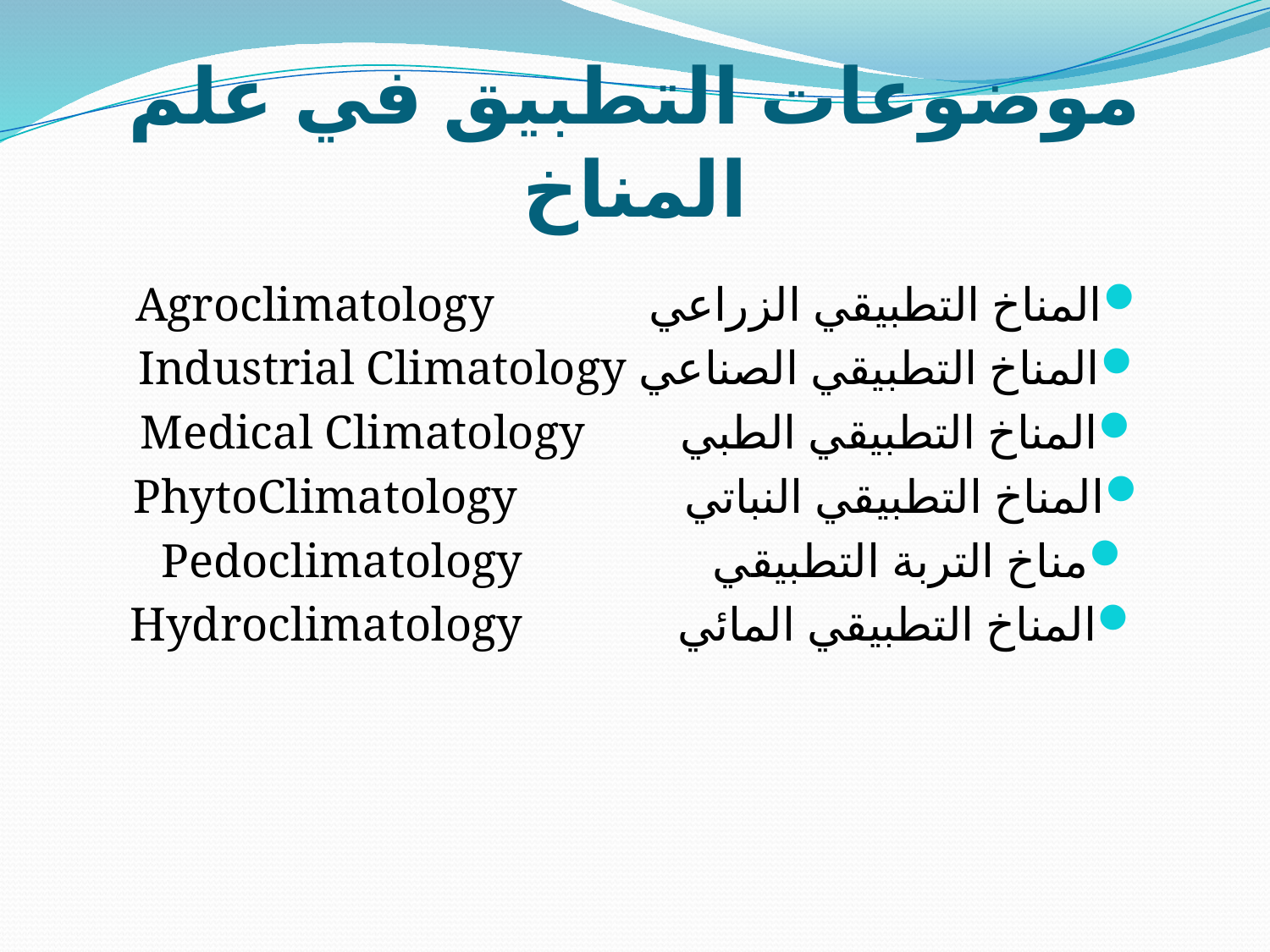

# موضوعات التطبيق في علم المناخ
المناخ التطبيقي الزراعي             Agroclimatology
المناخ التطبيقي الصناعي Industrial Climatology
المناخ التطبيقي الطبي        Medical Climatology
المناخ التطبيقي النباتي              PhytoClimatology
مناخ التربة التطبيقي                Pedoclimatology
المناخ التطبيقي المائي             Hydroclimatology